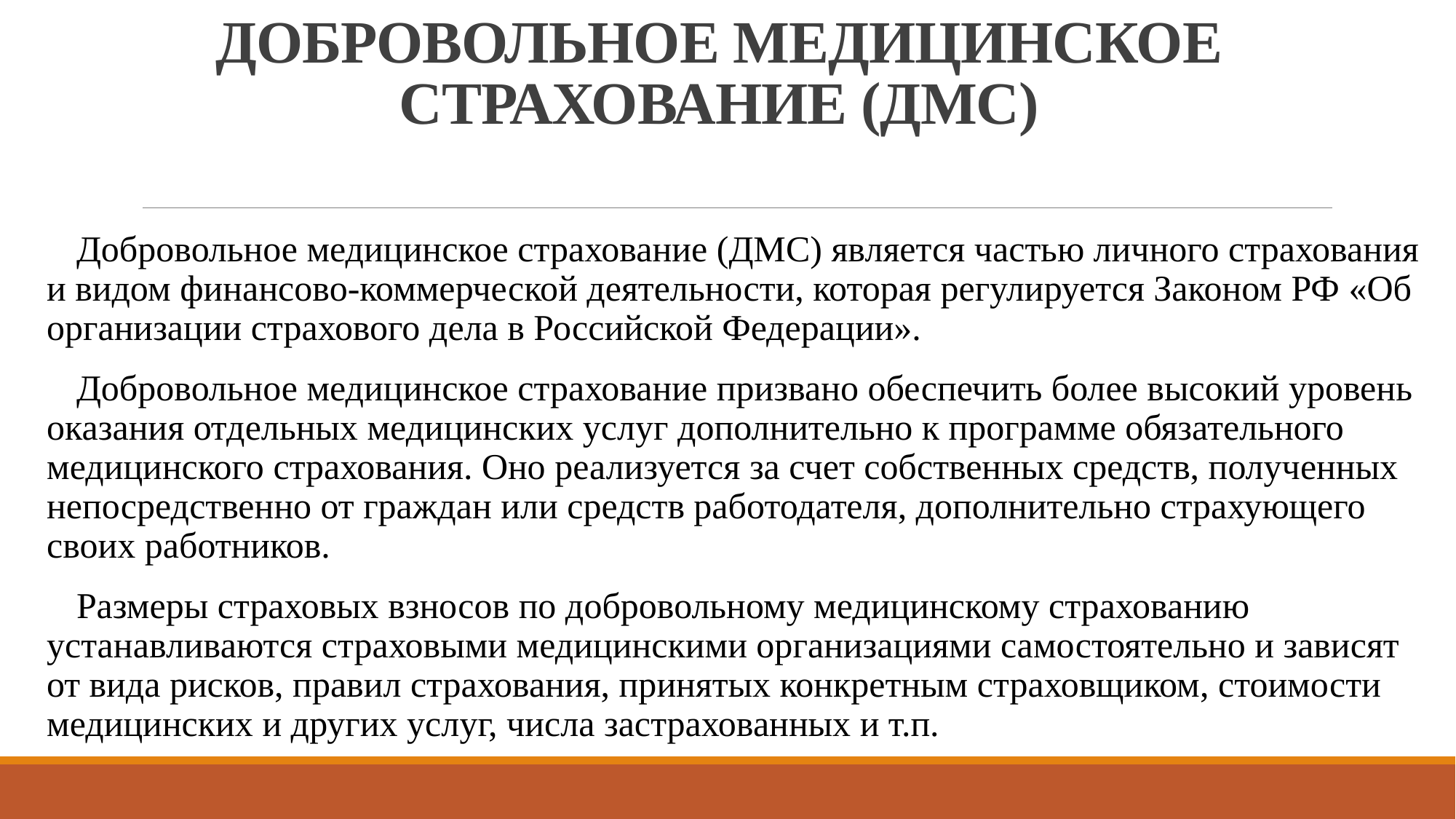

# ДОБРОВОЛЬНОЕ МЕДИЦИНСКОЕ СТРАХОВАНИЕ (ДМС)
Добровольное медицинское страхование (ДМС) является частью личного страхования и видом финансово-коммерческой деятельности, которая регулируется Законом РФ «Об организации страхового дела в Российской Федерации».
Добровольное медицинское страхование призвано обеспечить более высокий уровень оказания отдельных медицинских услуг дополнительно к программе обязательного медицинского страхования. Оно реализуется за счет собственных средств, полученных непосредственно от граждан или средств работодателя, дополнительно страхующего своих работников.
Размеры страховых взносов по добровольному медицинскому страхованию устанавливаются страховыми медицинскими организациями самостоятельно и зависят от вида рисков, правил страхования, принятых конкретным страховщиком, стоимости медицинских и других услуг, числа застрахованных и т.п.